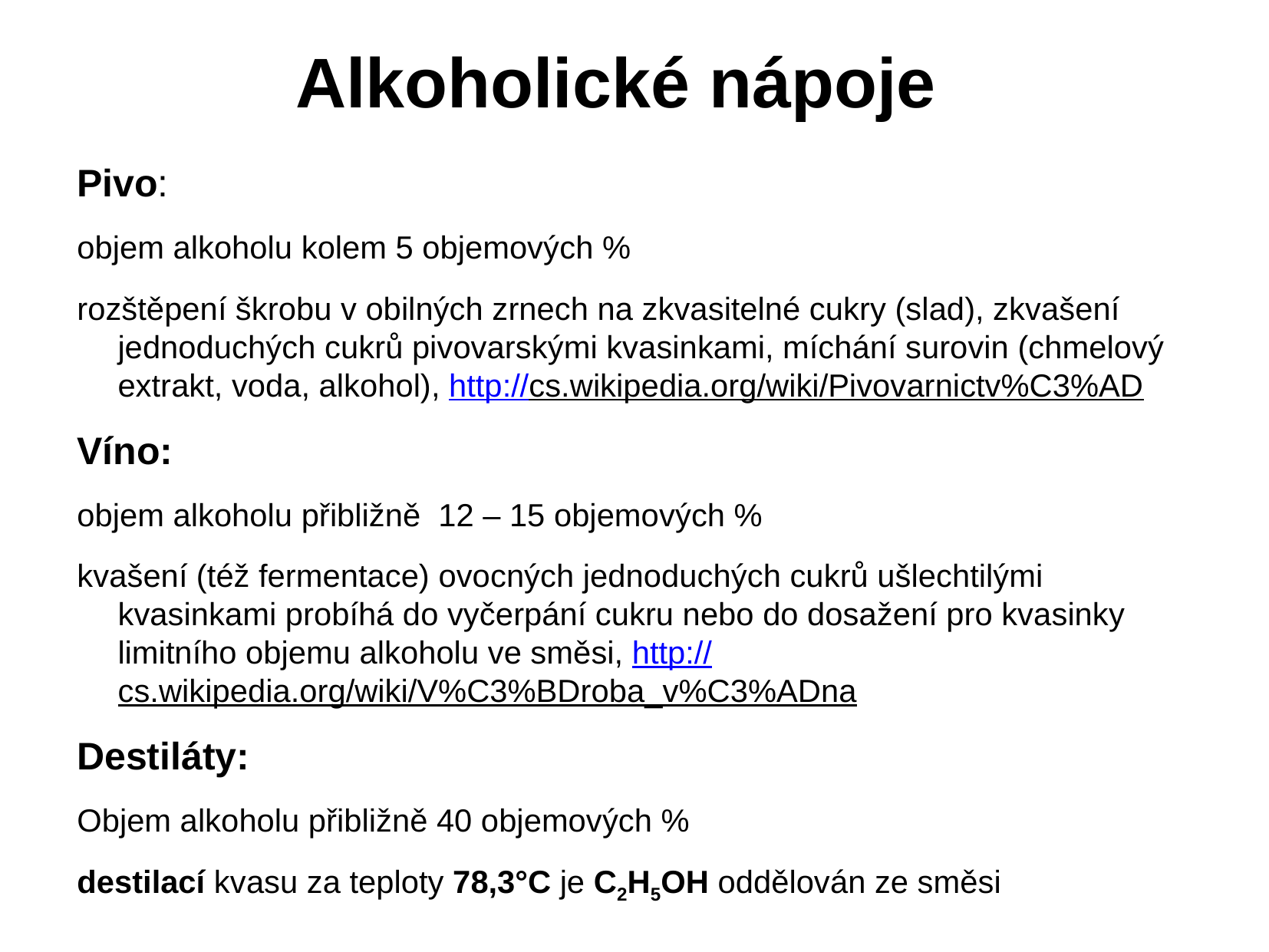

# Alkoholické nápoje
Pivo:
objem alkoholu kolem 5 objemových %
rozštěpení škrobu v obilných zrnech na zkvasitelné cukry (slad), zkvašení jednoduchých cukrů pivovarskými kvasinkami, míchání surovin (chmelový extrakt, voda, alkohol), http://cs.wikipedia.org/wiki/Pivovarnictv%C3%AD
Víno:
objem alkoholu přibližně  12 – 15 objemových %
kvašení (též fermentace) ovocných jednoduchých cukrů ušlechtilými kvasinkami probíhá do vyčerpání cukru nebo do dosažení pro kvasinky limitního objemu alkoholu ve směsi, http://cs.wikipedia.org/wiki/V%C3%BDroba_v%C3%ADna
Destiláty:
Objem alkoholu přibližně 40 objemových %
destilací kvasu za teploty 78,3°C je C2H5OH oddělován ze směsi